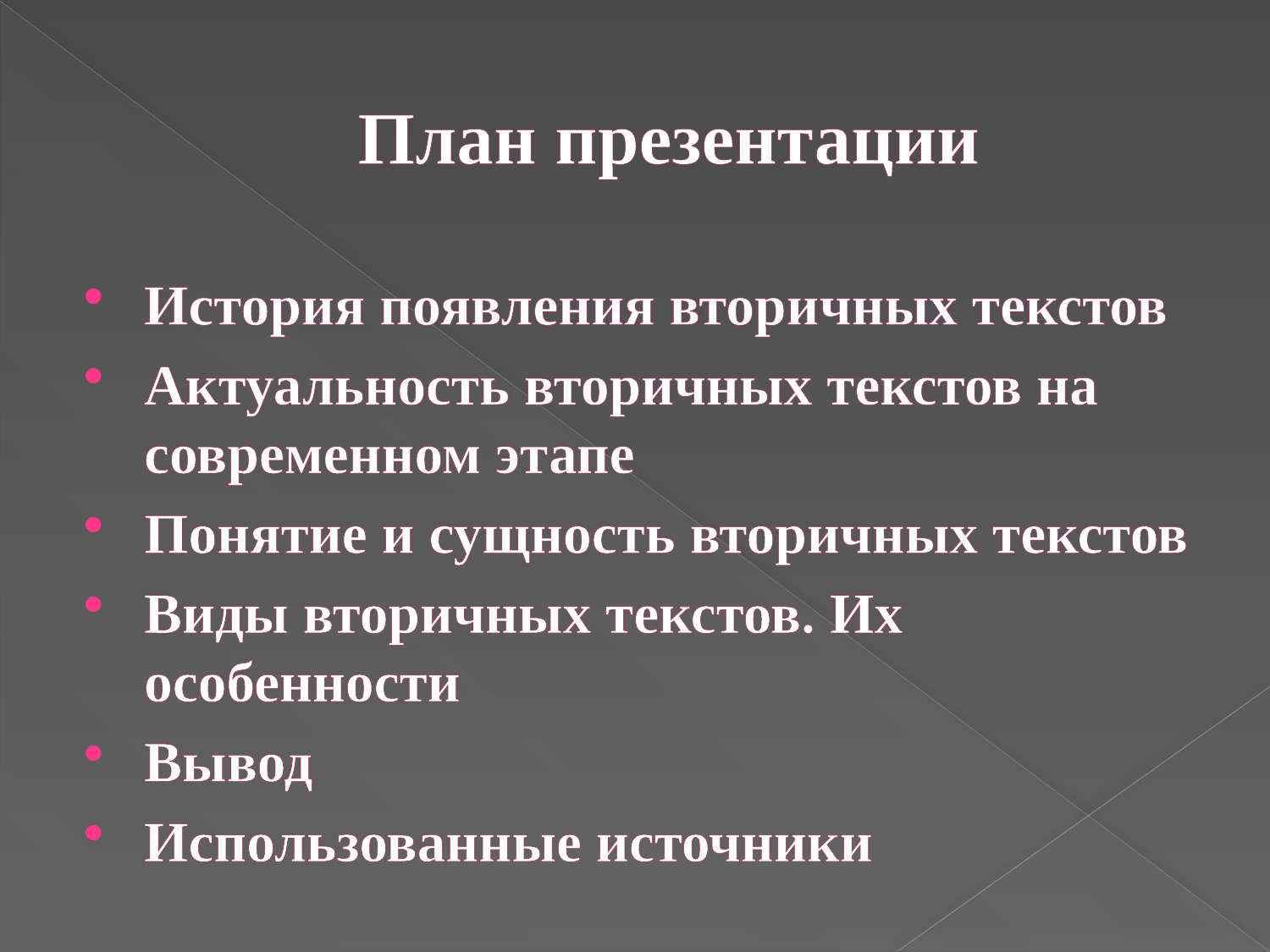

# План презентации
История появления вторичных текстов
Актуальность вторичных текстов на современном этапе
Понятие и сущность вторичных текстов
Виды вторичных текстов. Их особенности
Вывод
Использованные источники